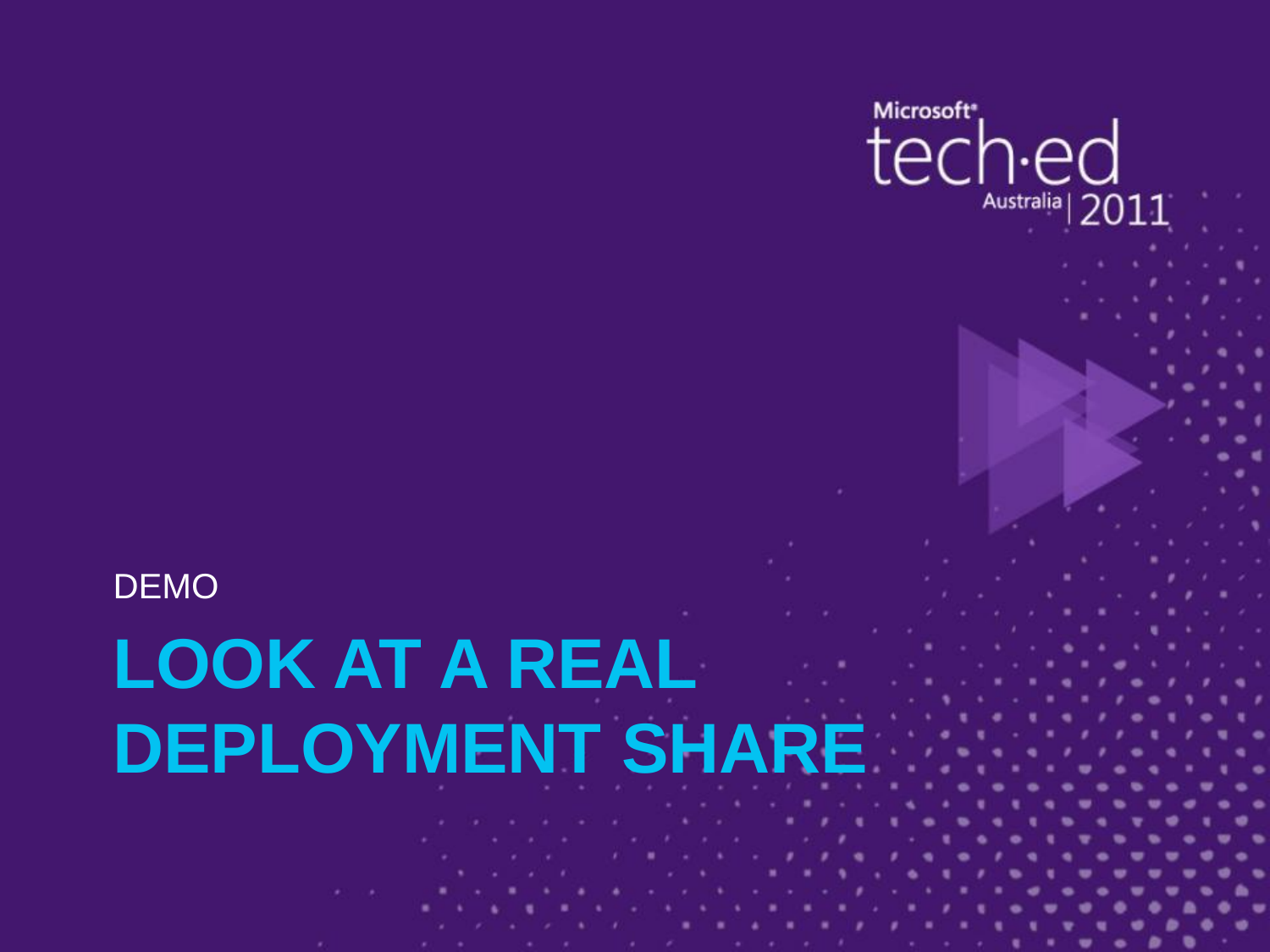

DEMO
# Look at a Real Deployment Share